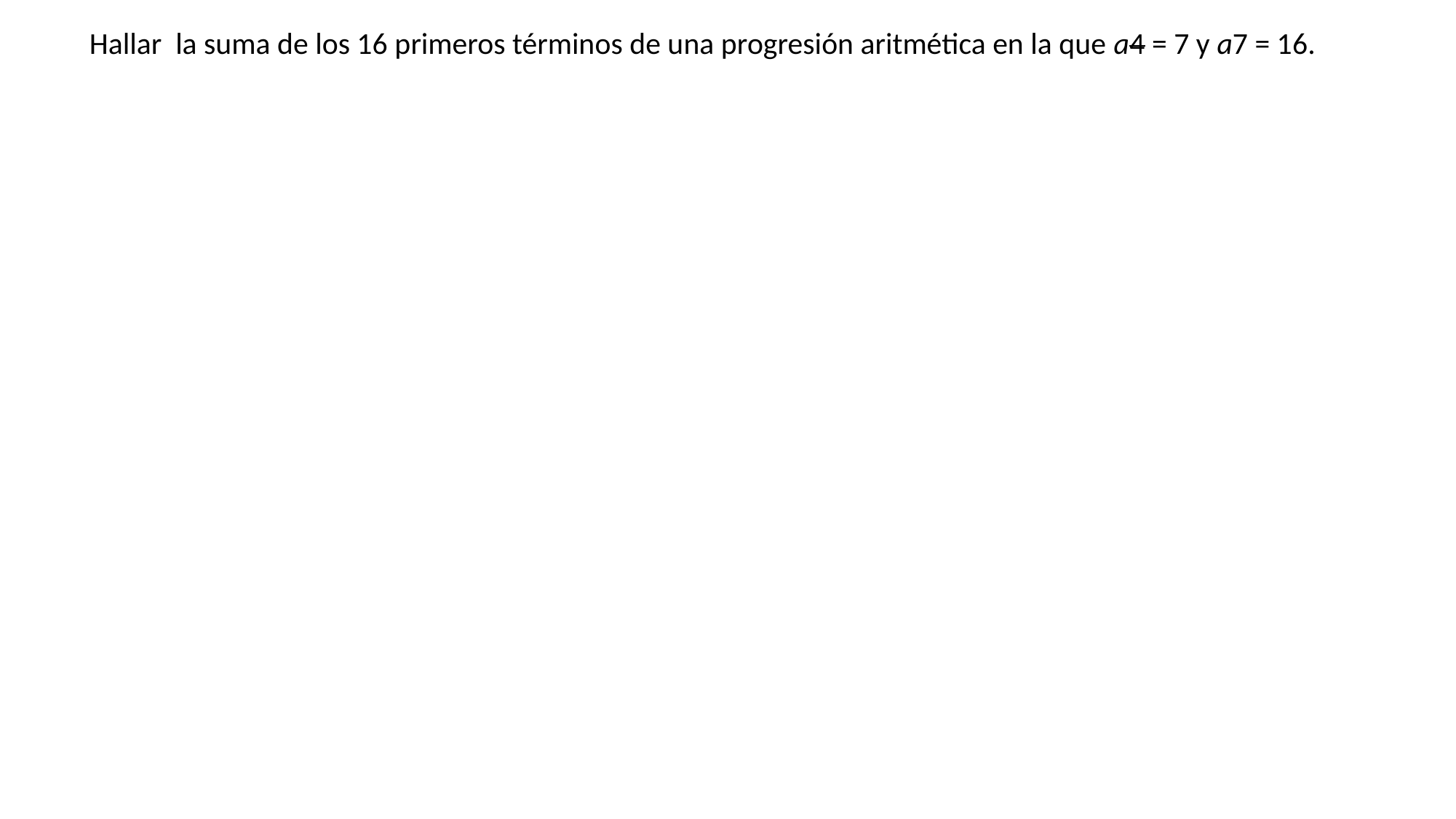

Hallar  la suma de los 16 primeros términos de una progresión aritmética en la que a4 = 7 y a7 = 16.